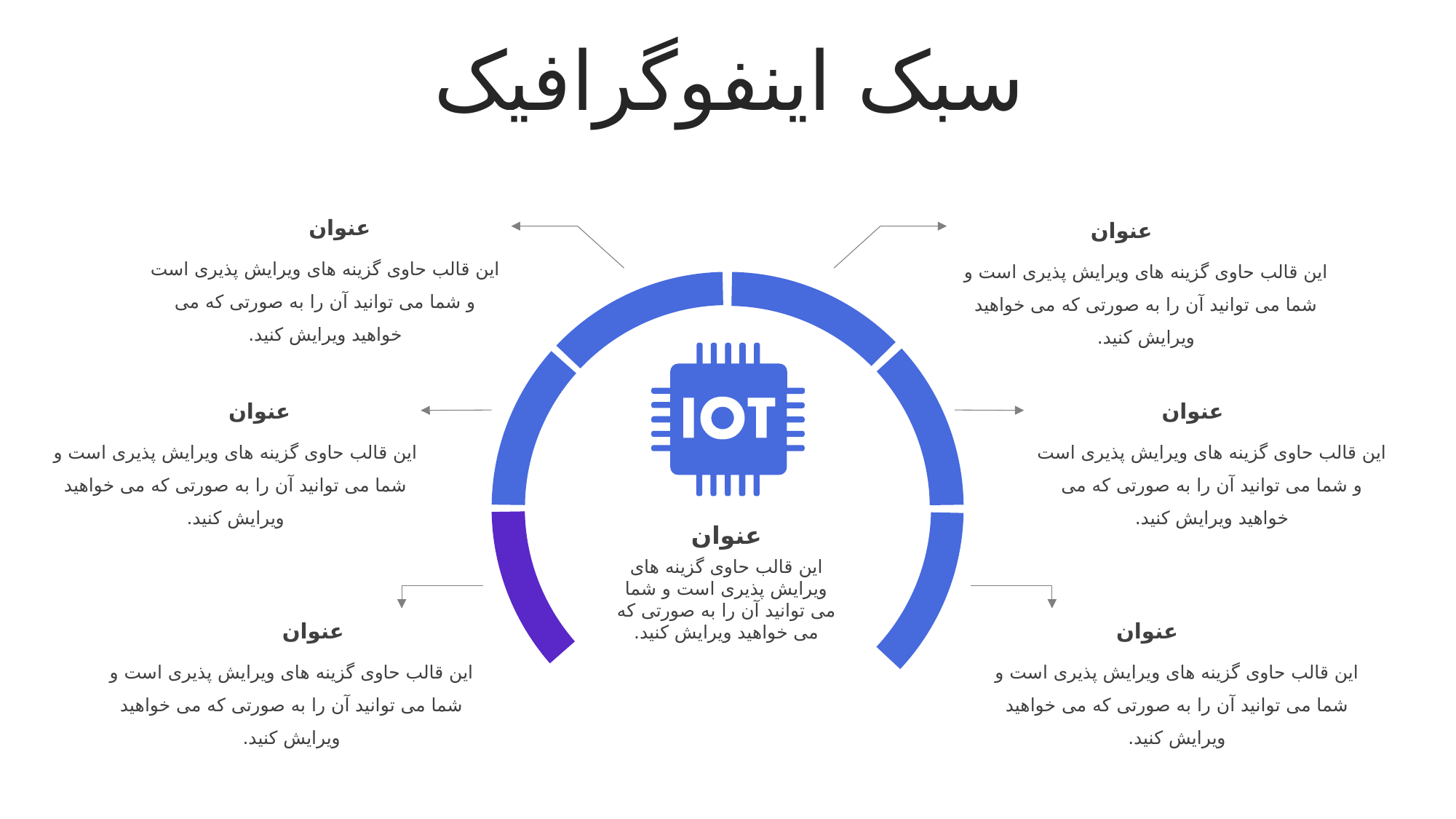

سبک اینفوگرافیک
عنوان
این قالب حاوی گزینه های ویرایش پذیری است و شما می توانید آن را به صورتی که می خواهید ویرایش کنید.
عنوان
این قالب حاوی گزینه های ویرایش پذیری است و شما می توانید آن را به صورتی که می خواهید ویرایش کنید.

عنوان
این قالب حاوی گزینه های ویرایش پذیری است و شما می توانید آن را به صورتی که می خواهید ویرایش کنید.
عنوان
این قالب حاوی گزینه های ویرایش پذیری است و شما می توانید آن را به صورتی که می خواهید ویرایش کنید.
عنوان
این قالب حاوی گزینه های ویرایش پذیری است و شما می توانید آن را به صورتی که می خواهید ویرایش کنید.

عنوان
این قالب حاوی گزینه های ویرایش پذیری است و شما می توانید آن را به صورتی که می خواهید ویرایش کنید.
عنوان
این قالب حاوی گزینه های ویرایش پذیری است و شما می توانید آن را به صورتی که می خواهید ویرایش کنید.